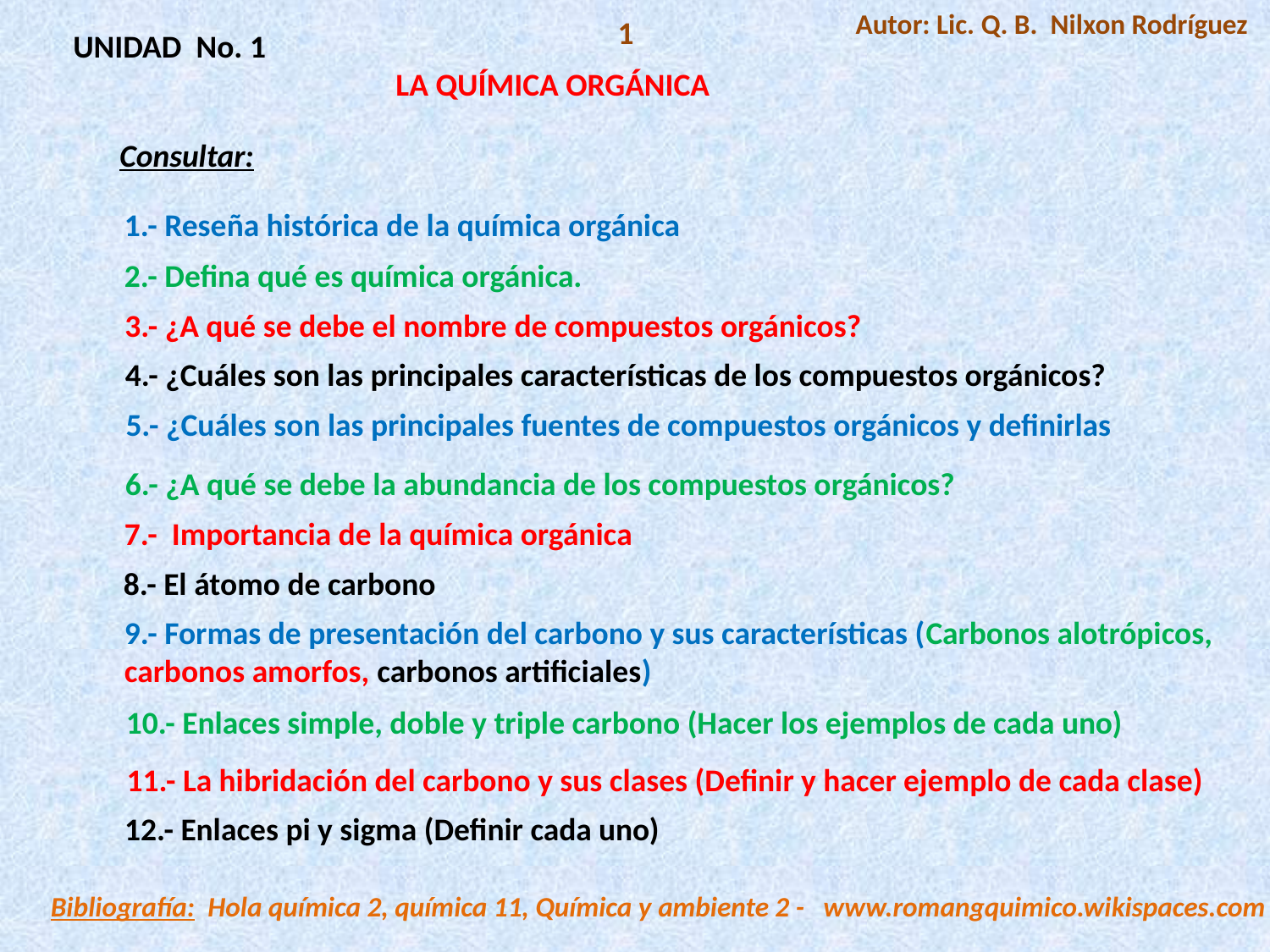

Autor: Lic. Q. B.  Nilxon Rodríguez
1
UNIDAD  No. 1
LA QUÍMICA ORGÁNICA
Consultar:
1.- Reseña histórica de la química orgánica
2.- Defina qué es química orgánica.
3.- ¿A qué se debe el nombre de compuestos orgánicos?
4.- ¿Cuáles son las principales características de los compuestos orgánicos?
5.- ¿Cuáles son las principales fuentes de compuestos orgánicos y definirlas
6.- ¿A qué se debe la abundancia de los compuestos orgánicos?
7.-  Importancia de la química orgánica
8.- El átomo de carbono
9.- Formas de presentación del carbono y sus características (Carbonos alotrópicos,
carbonos amorfos, carbonos artificiales)
10.- Enlaces simple, doble y triple carbono (Hacer los ejemplos de cada uno)
11.- La hibridación del carbono y sus clases (Definir y hacer ejemplo de cada clase)
12.- Enlaces pi y sigma (Definir cada uno)
Bibliografía:  Hola química 2, química 11, Química y ambiente 2 -   www.romangquimico.wikispaces.com